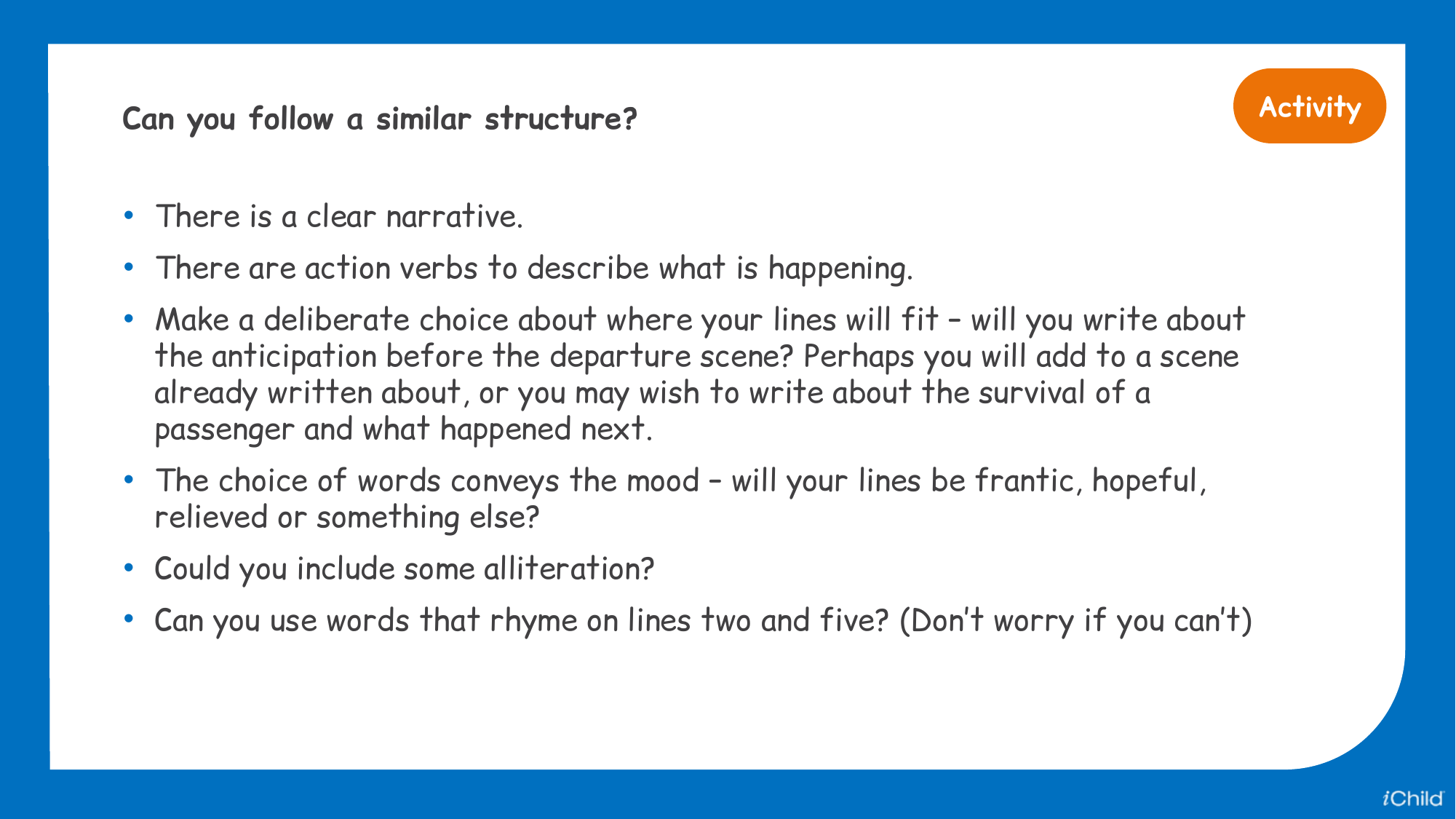

Activity
Can you follow a similar structure?
There is a clear narrative.
There are action verbs to describe what is happening.
Make a deliberate choice about where your lines will fit – will you write about the anticipation before the departure scene? Perhaps you will add to a scene already written about, or you may wish to write about the survival of a passenger and what happened next.
The choice of words conveys the mood – will your lines be frantic, hopeful, relieved or something else?
Could you include some alliteration?
Can you use words that rhyme on lines two and five? (Don’t worry if you can’t)